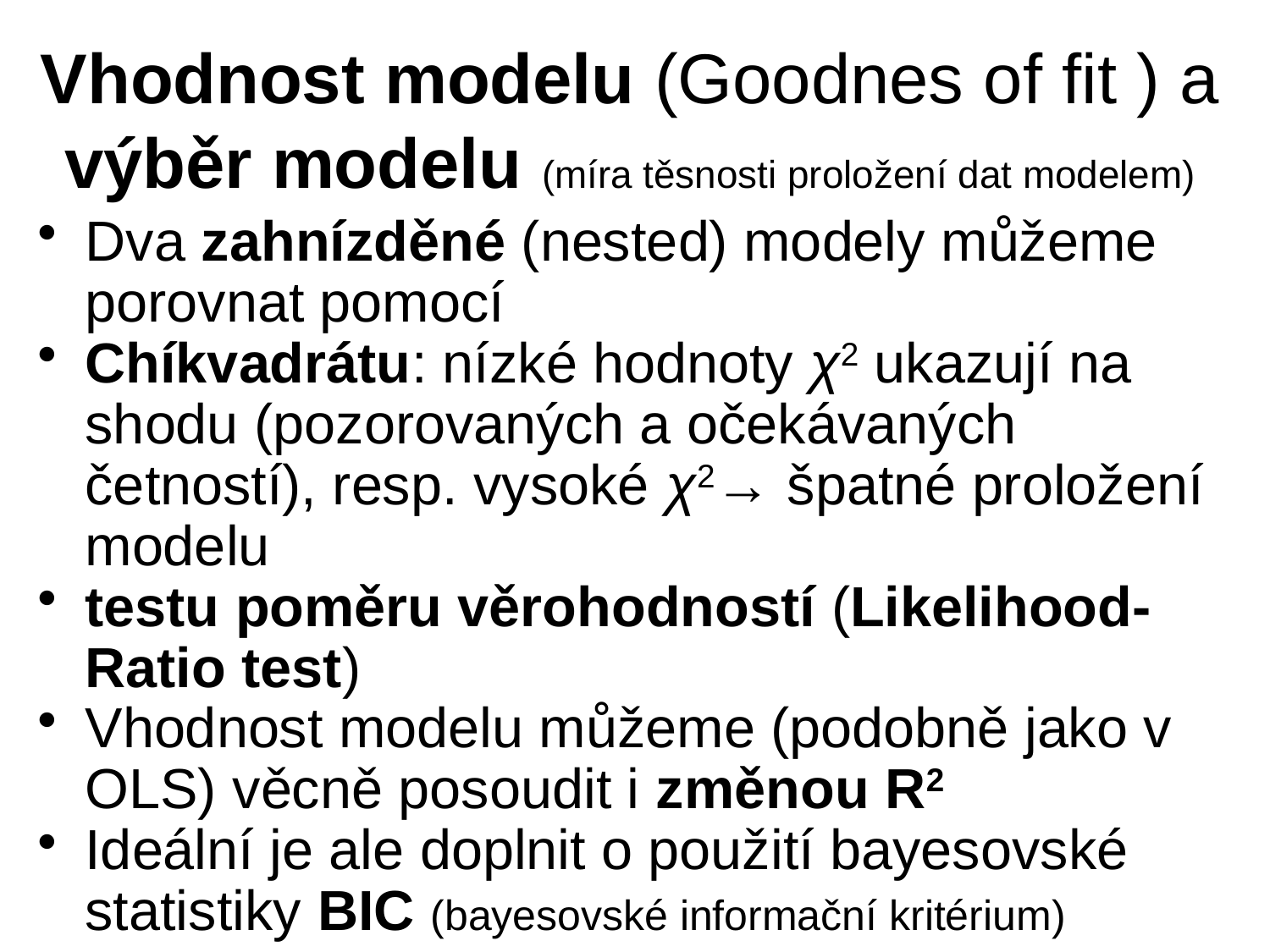

# Vhodnost modelu (Goodnes of fit ) a výběr modelu (míra těsnosti proložení dat modelem)
Dva zahnízděné (nested) modely můžeme porovnat pomocí
Chíkvadrátu: nízké hodnoty χ2 ukazují na shodu (pozorovaných a očekávaných četností), resp. vysoké χ2→ špatné proložení modelu
testu poměru věrohodností (Likelihood-Ratio test)
Vhodnost modelu můžeme (podobně jako v OLS) věcně posoudit i změnou R2
Ideální je ale doplnit o použití bayesovské statistiky BIC (bayesovské informační kritérium)